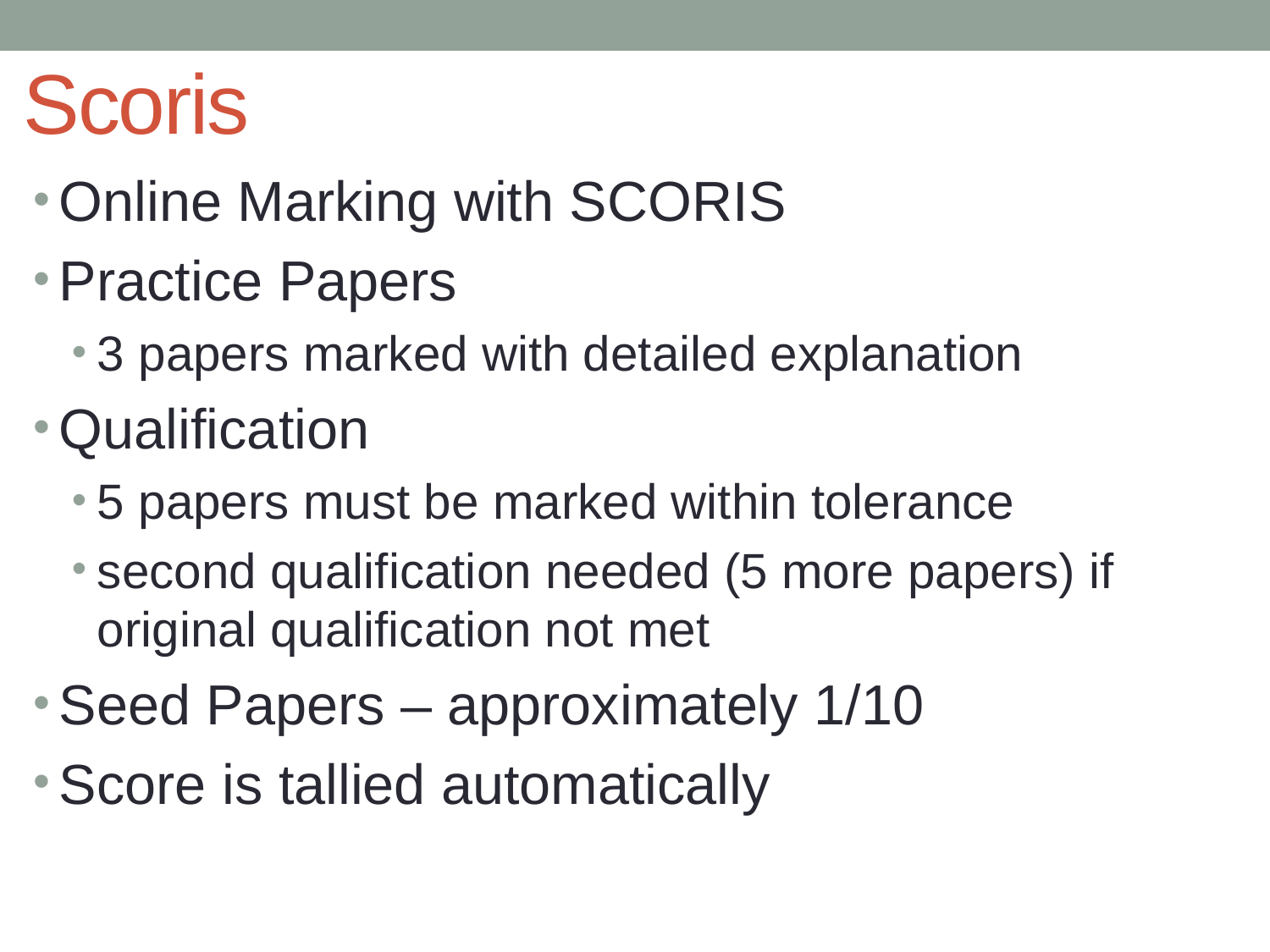

# Scoris
Online Marking with SCORIS
Practice Papers
3 papers marked with detailed explanation
Qualification
5 papers must be marked within tolerance
second qualification needed (5 more papers) if original qualification not met
Seed Papers – approximately 1/10
Score is tallied automatically